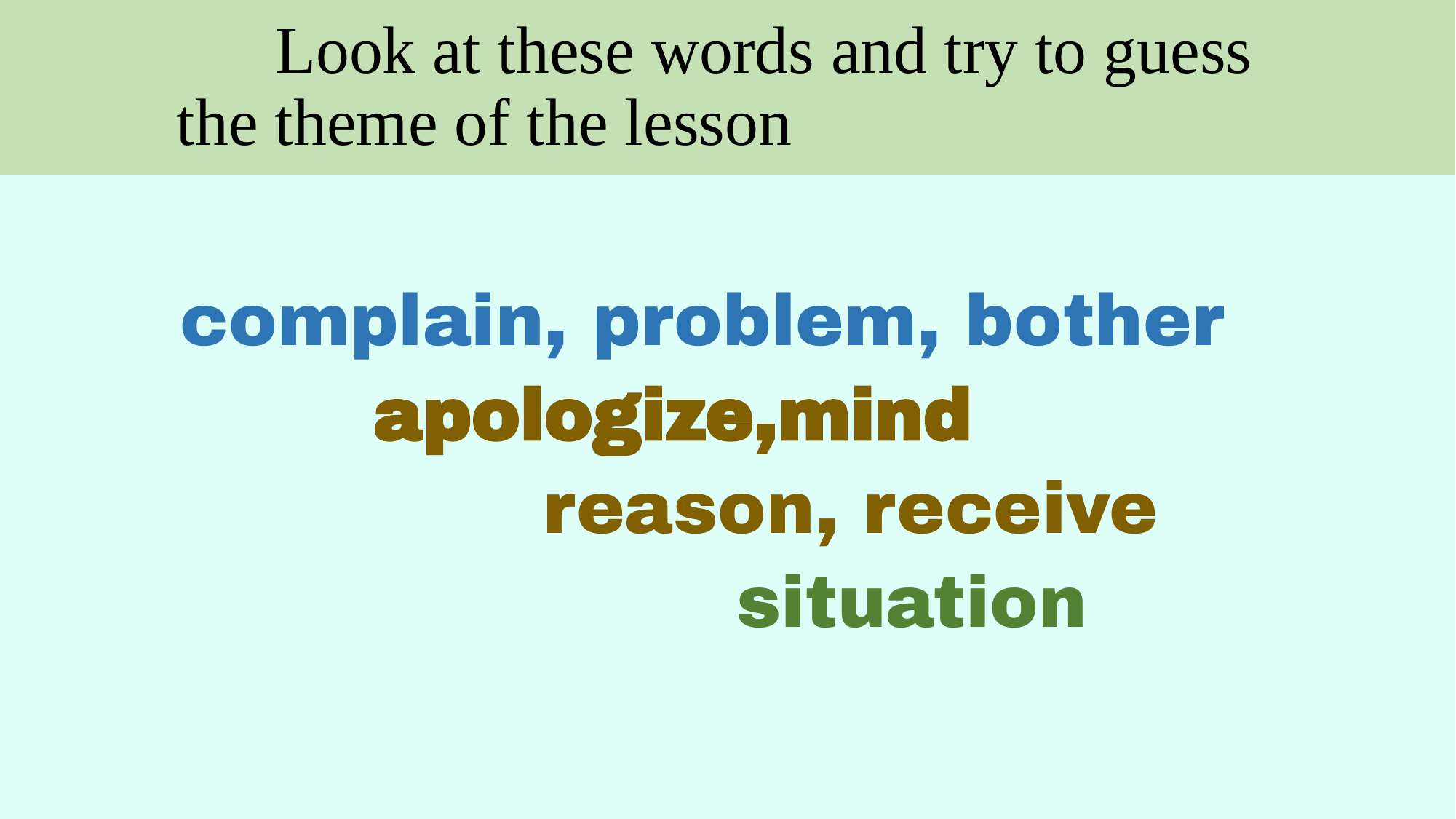

# Look at these words and try to guess the theme of the lesson

       complain, problem, bother
               apologize,mind
                      reason, receive
                              situation